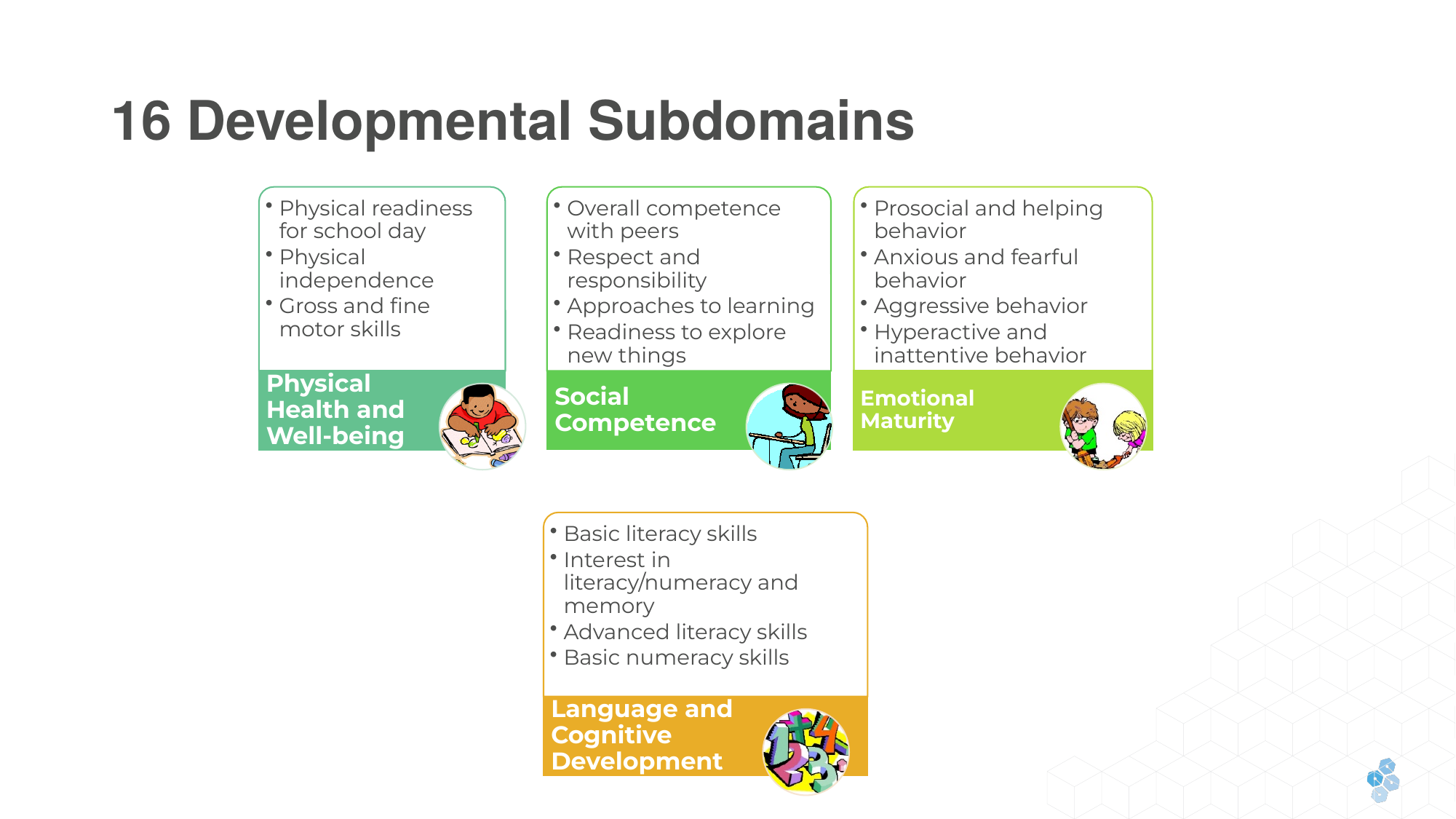

# 16 Developmental Subdomains
Physical readiness for school day
Physical independence
Gross and fine motor skills
Physical Health and Well-being
Overall competence with peers
Respect and responsibility
Approaches to learning
Readiness to explore new things
Social Competence
Prosocial and helping behavior
Anxious and fearful behavior
Aggressive behavior
Hyperactive and inattentive behavior
Emotional Maturity
Basic literacy skills
Interest in literacy/numeracy and memory
Advanced literacy skills
Basic numeracy skills
Language and Cognitive Development